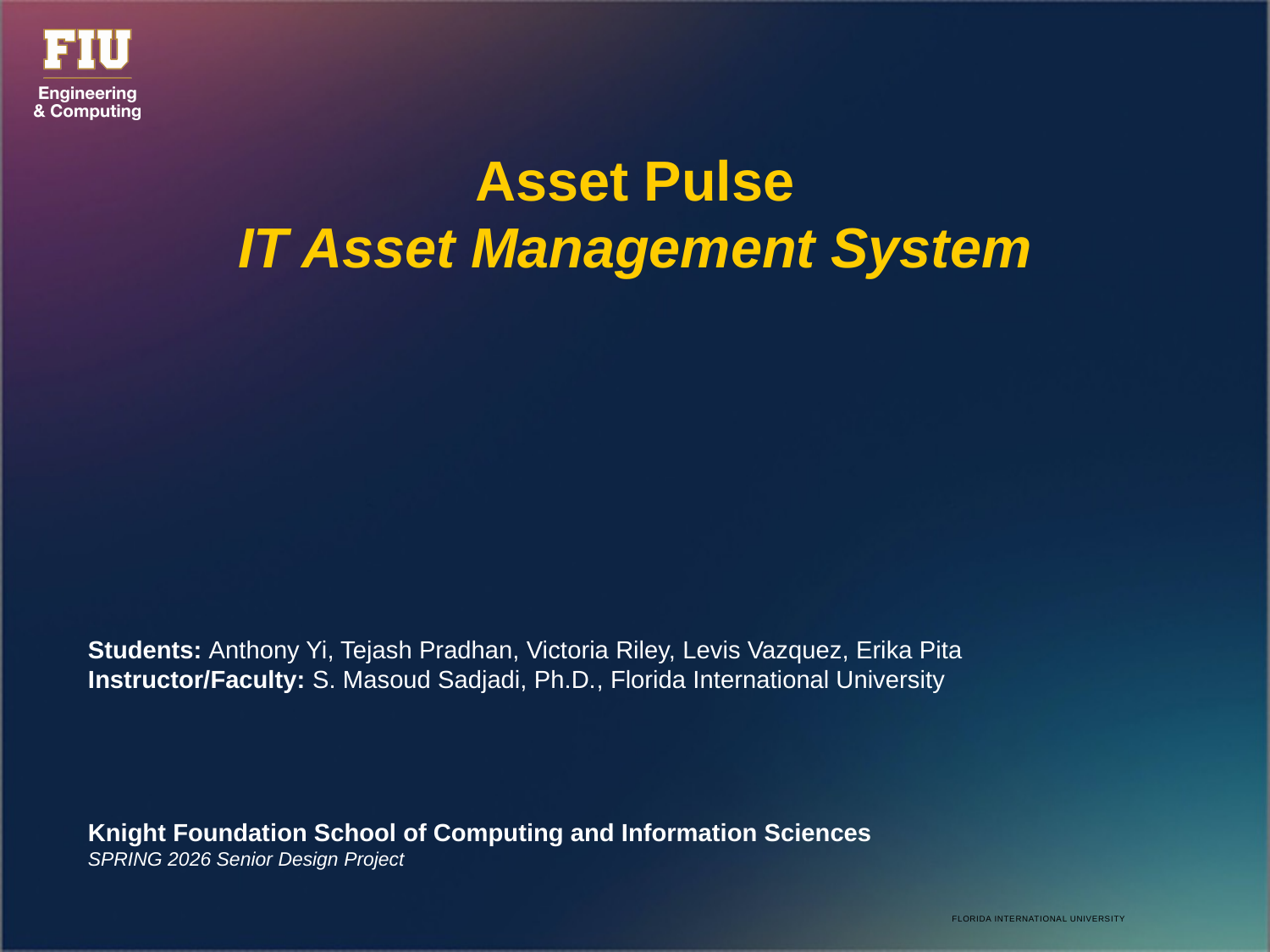

Asset Pulse
IT Asset Management System
Students: Anthony Yi, Tejash Pradhan, Victoria Riley, Levis Vazquez, Erika Pita
Instructor/Faculty: S. Masoud Sadjadi, Ph.D., Florida International University
Knight Foundation School of Computing and Information Sciences
SPRING 2026 Senior Design Project